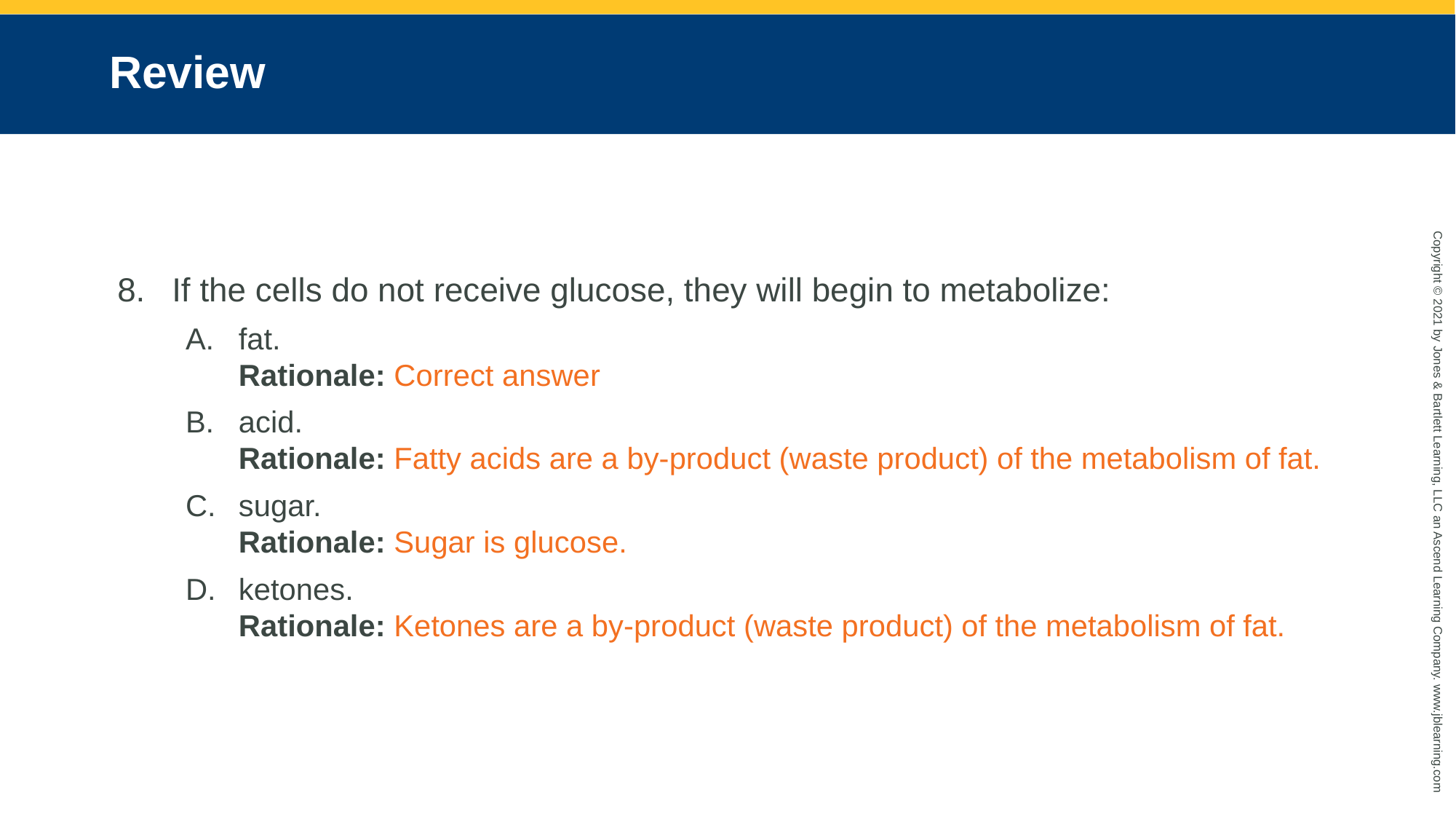

# Review
If the cells do not receive glucose, they will begin to metabolize:
fat.
Rationale: Correct answer
acid.
Rationale: Fatty acids are a by-product (waste product) of the metabolism of fat.
sugar.
Rationale: Sugar is glucose.
ketones.
Rationale: Ketones are a by-product (waste product) of the metabolism of fat.